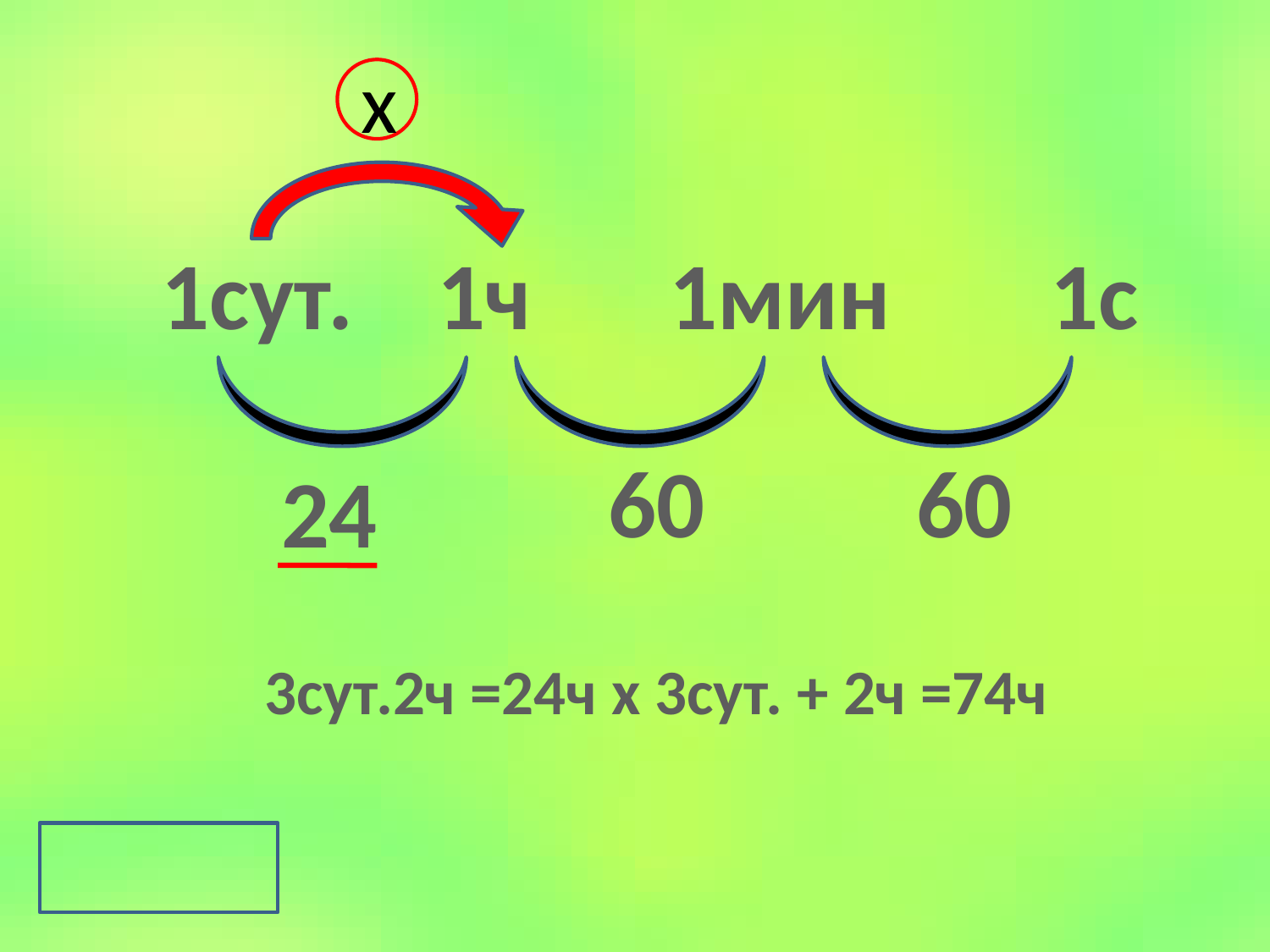

х

1сут.	 1ч		1мин		1с

60
60
24
3сут.2ч =24ч х 3сут. + 2ч =74ч